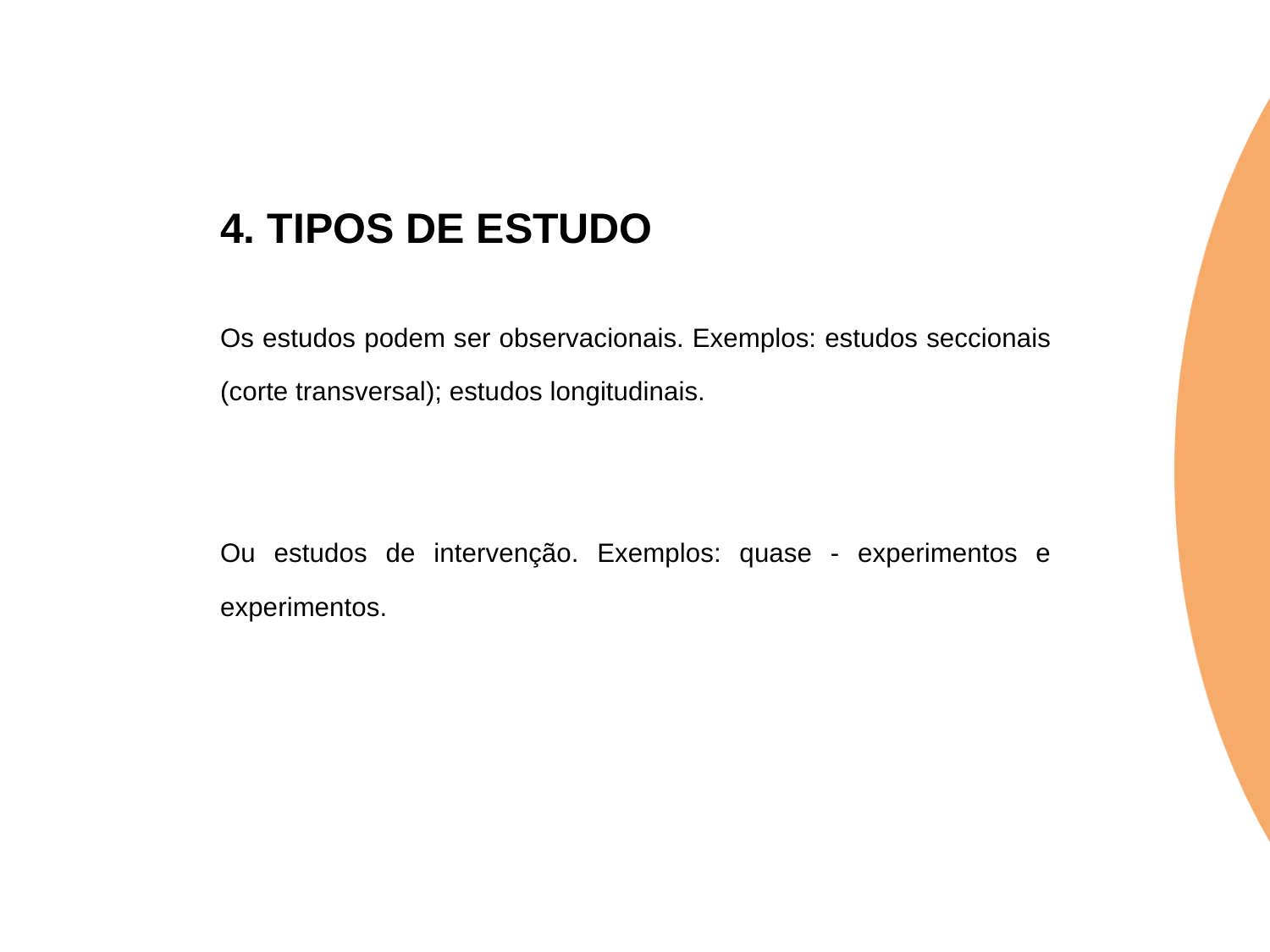

4. TIPOS DE ESTUDO

Os estudos podem ser observacionais. Exemplos: estudos seccionais (corte transversal); estudos longitudinais.

Ou estudos de intervenção. Exemplos: quase - experimentos e experimentos.